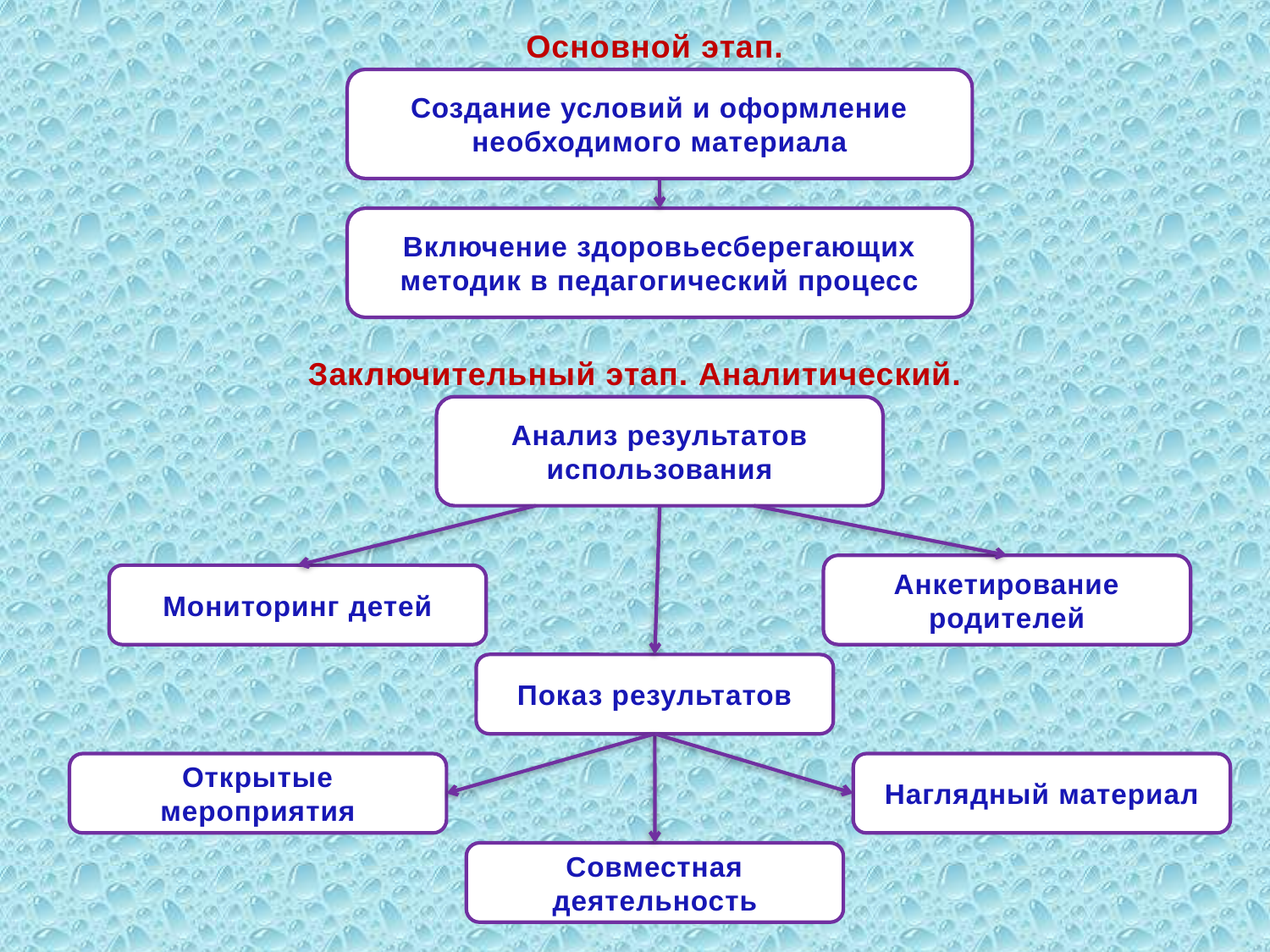

Основной этап.
Создание условий и оформление необходимого материала
Включение здоровьесберегающих методик в педагогический процесс
Заключительный этап. Аналитический.
Анализ результатов использования
Анкетирование родителей
Мониторинг детей
Показ результатов
Открытые мероприятия
Наглядный материал
Совместная деятельность